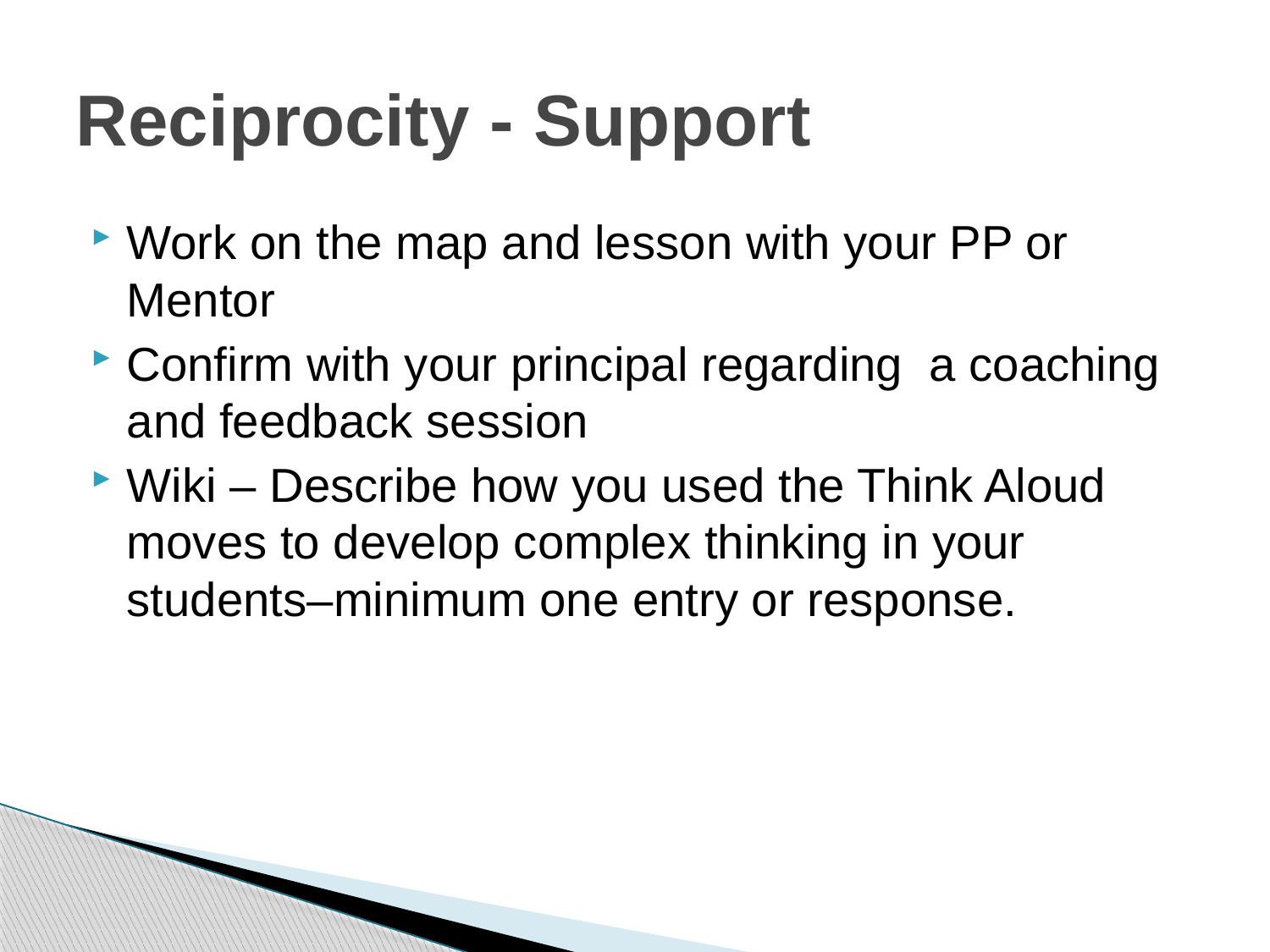

# Reciprocity - Support
Work on the map and lesson with your PP or Mentor
Confirm with your principal regarding  a coaching and feedback session
Wiki – Describe how you used the Think Aloud moves to develop complex thinking in your students–minimum one entry or response.